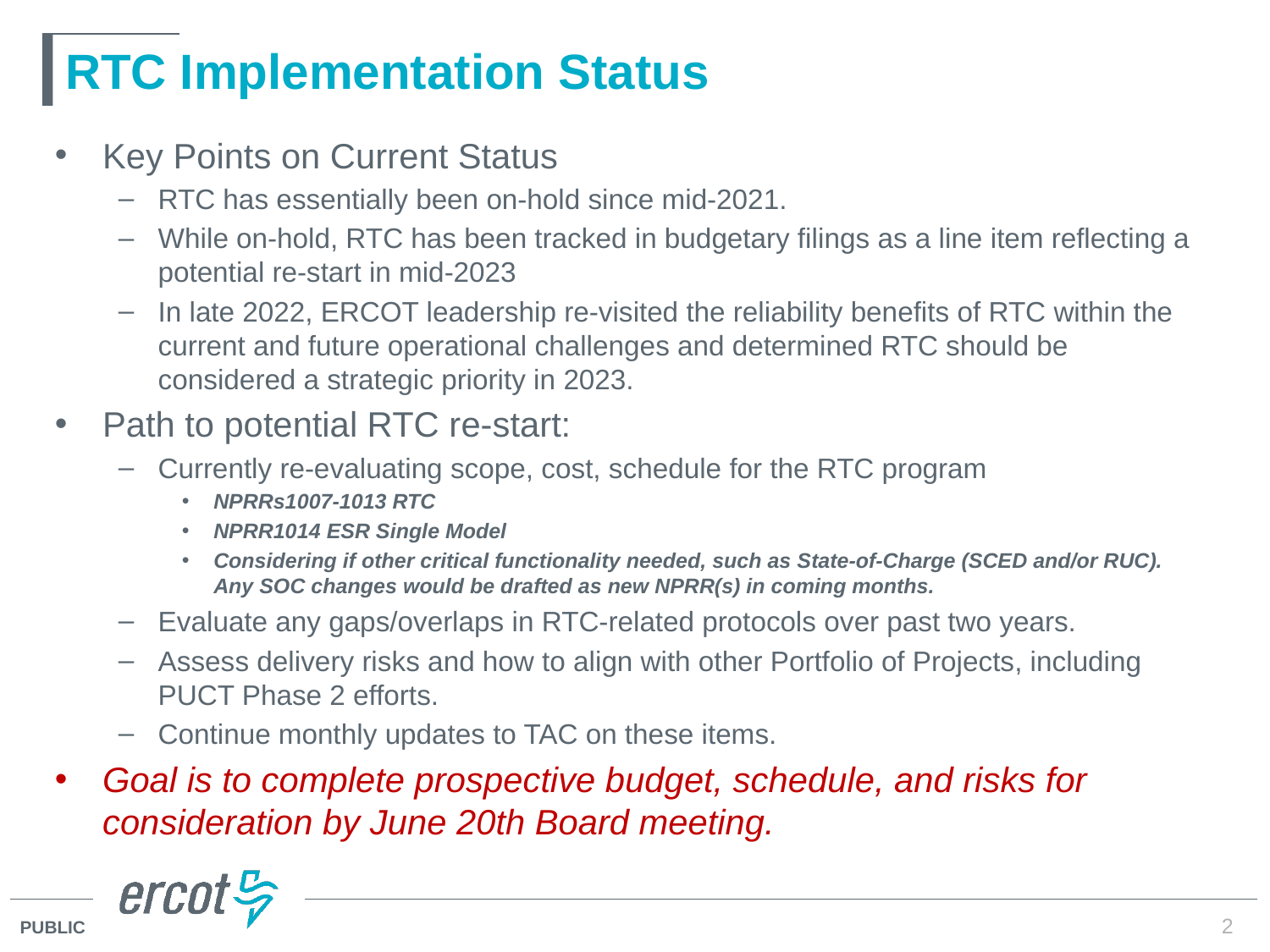

# RTC Implementation Status
Key Points on Current Status
RTC has essentially been on-hold since mid-2021.
While on-hold, RTC has been tracked in budgetary filings as a line item reflecting a potential re-start in mid-2023
In late 2022, ERCOT leadership re-visited the reliability benefits of RTC within the current and future operational challenges and determined RTC should be considered a strategic priority in 2023.
Path to potential RTC re-start:
Currently re-evaluating scope, cost, schedule for the RTC program
NPRRs1007-1013 RTC
NPRR1014 ESR Single Model
Considering if other critical functionality needed, such as State-of-Charge (SCED and/or RUC).  Any SOC changes would be drafted as new NPRR(s) in coming months.
Evaluate any gaps/overlaps in RTC-related protocols over past two years.
Assess delivery risks and how to align with other Portfolio of Projects, including PUCT Phase 2 efforts.
Continue monthly updates to TAC on these items.
Goal is to complete prospective budget, schedule, and risks for consideration by June 20th Board meeting.

2